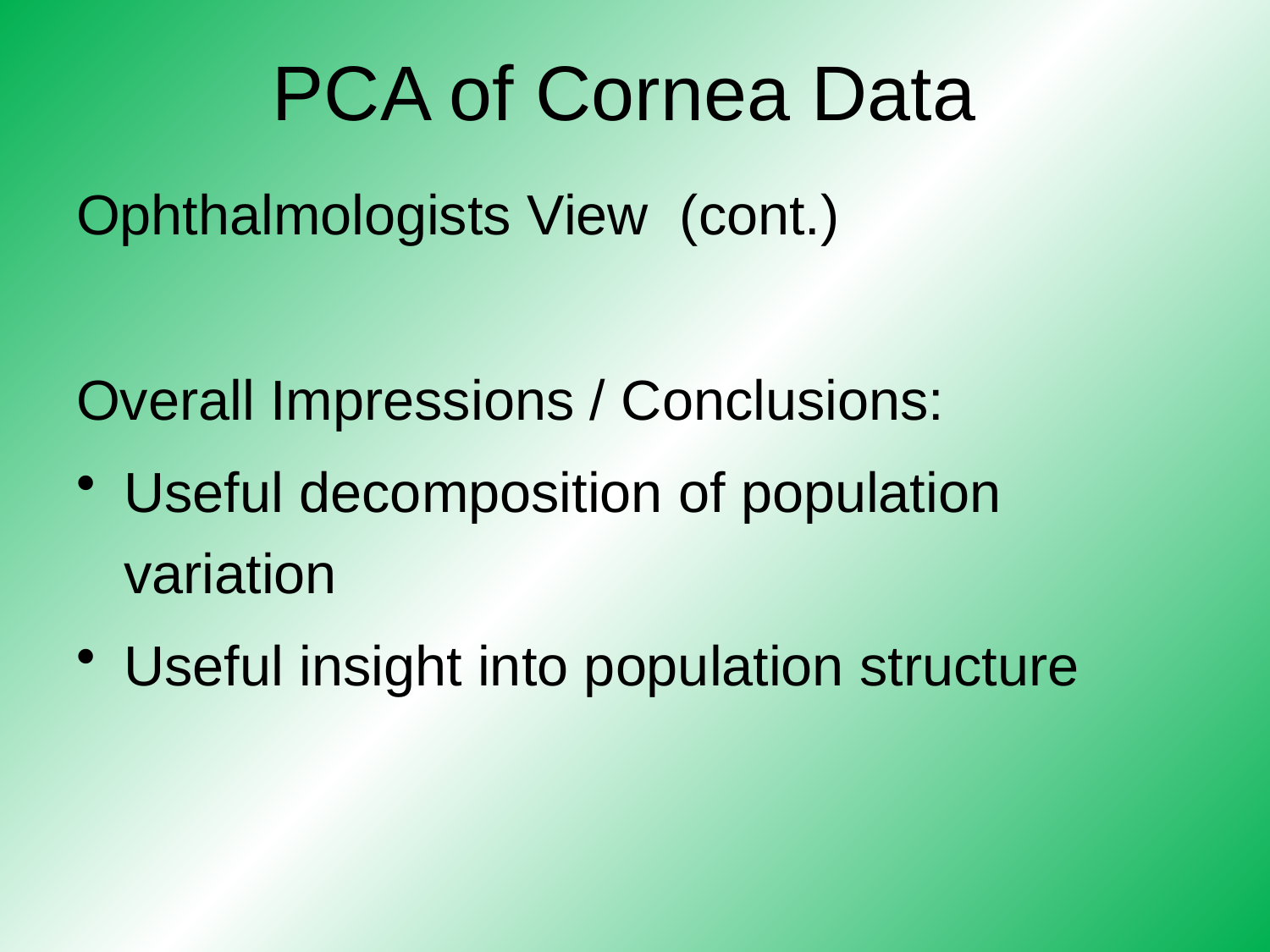

# PCA of Cornea Data
Ophthalmologists View  (cont.)

Overall Impressions / Conclusions:
Useful decomposition of population variation
Useful insight into population structure